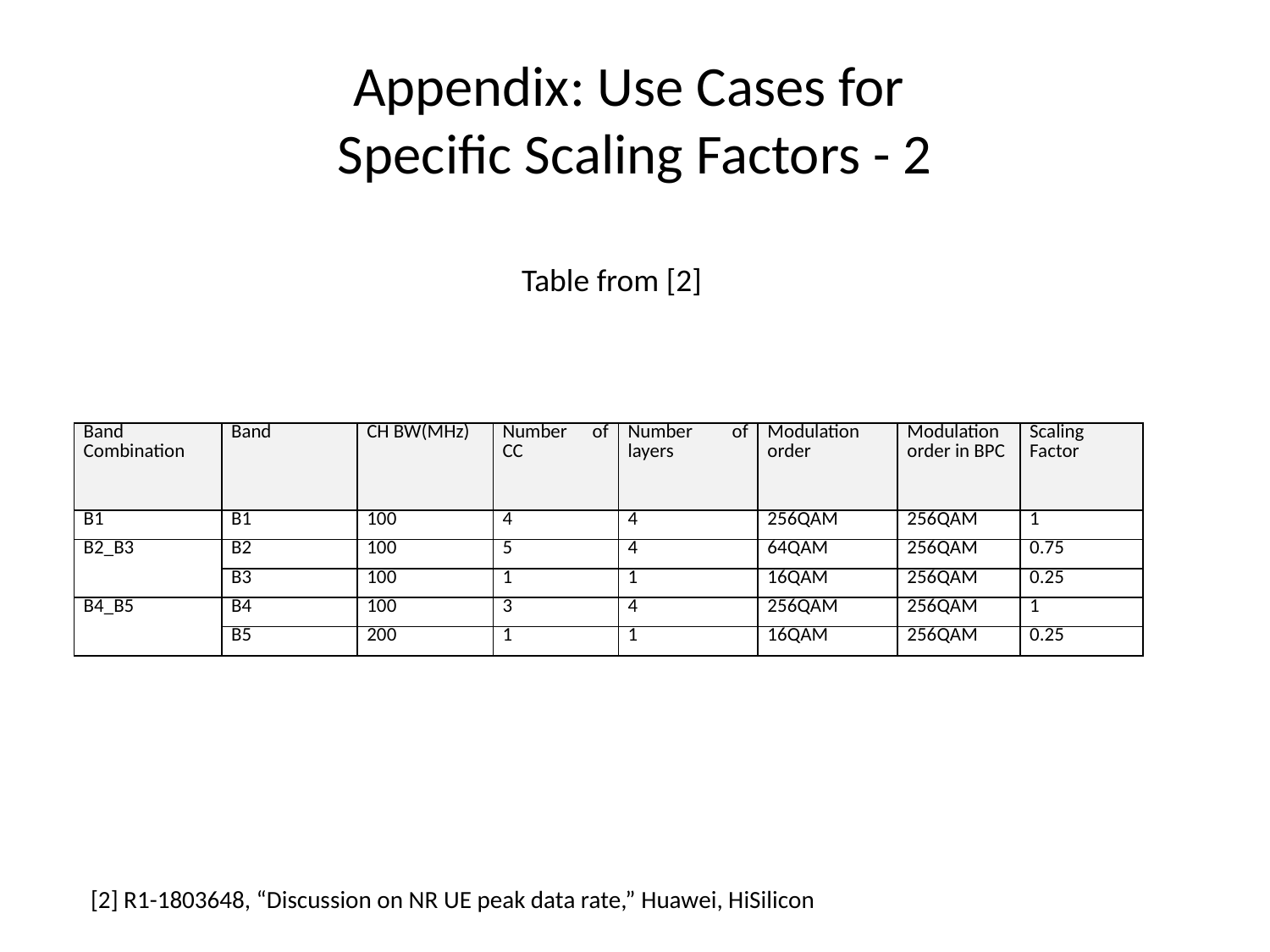

# Appendix: Use Cases for Specific Scaling Factors - 2
Table from [2]
| Band Combination | Band | CH BW(MHz) | Number of CC | Number of layers | Modulation order | Modulation order in BPC | Scaling Factor |
| --- | --- | --- | --- | --- | --- | --- | --- |
| B1 | B1 | 100 | 4 | 4 | 256QAM | 256QAM | 1 |
| B2\_B3 | B2 | 100 | 5 | 4 | 64QAM | 256QAM | 0.75 |
|  | B3 | 100 | 1 | 1 | 16QAM | 256QAM | 0.25 |
| B4\_B5 | B4 | 100 | 3 | 4 | 256QAM | 256QAM | 1 |
|  | B5 | 200 | 1 | 1 | 16QAM | 256QAM | 0.25 |
[2] R1-1803648, “Discussion on NR UE peak data rate,” Huawei, HiSilicon